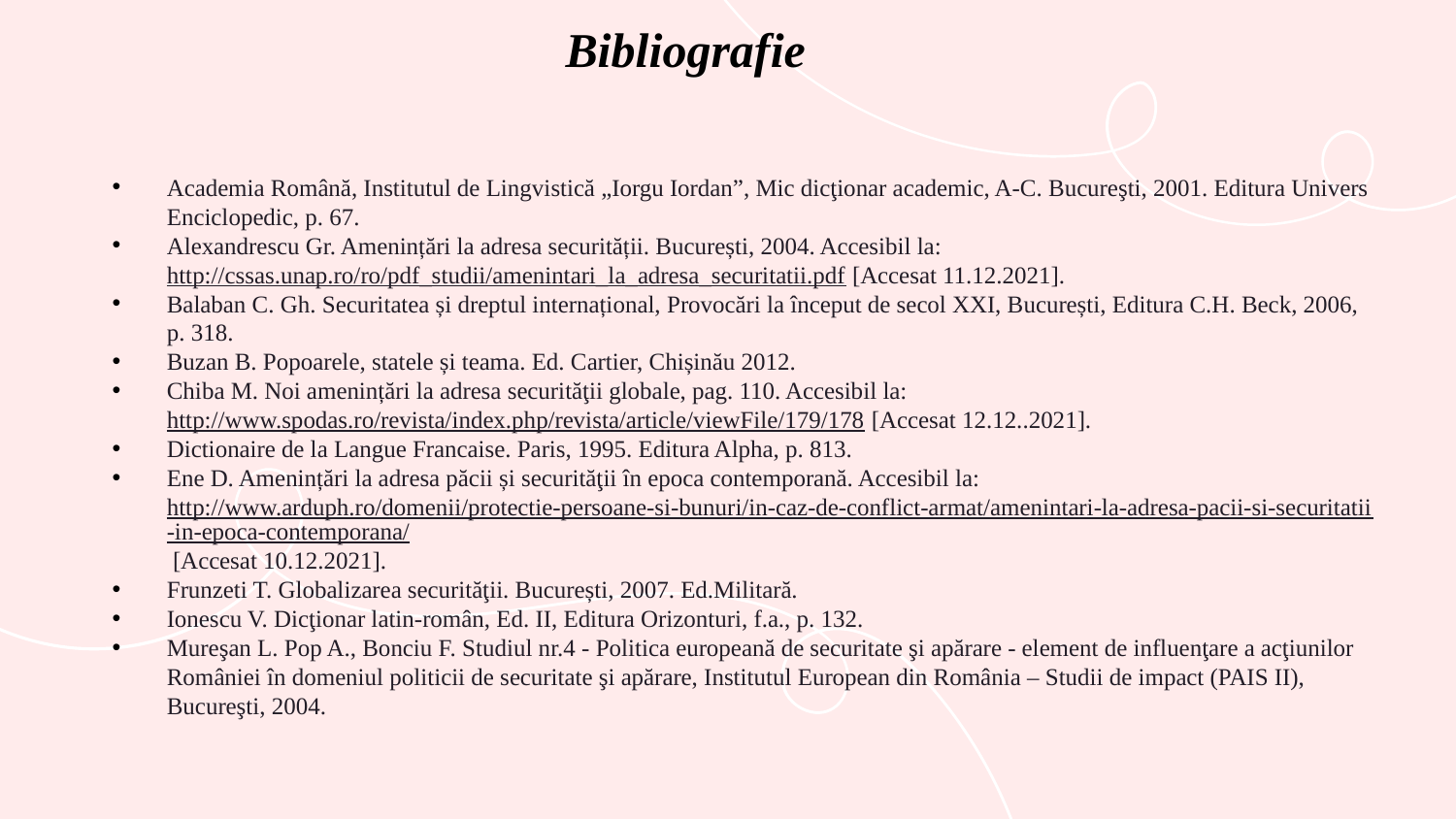

Bibliografie
Academia Română, Institutul de Lingvistică „Iorgu Iordan”, Mic dicţionar academic, A-C. Bucureşti, 2001. Editura Univers Enciclopedic, p. 67.
Alexandrescu Gr. Amenințări la adresa securității. București, 2004. Accesibil la: http://cssas.unap.ro/ro/pdf_studii/amenintari_la_adresa_securitatii.pdf [Accesat 11.12.2021].
Balaban C. Gh. Securitatea și dreptul internațional, Provocări la început de secol XXI, București, Editura C.H. Beck, 2006, p. 318.
Buzan B. Popoarele, statele și teama. Ed. Cartier, Chișinău 2012.
Chiba M. Noi amenințări la adresa securităţii globale, pag. 110. Accesibil la:  http://www.spodas.ro/revista/index.php/revista/article/viewFile/179/178 [Accesat 12.12..2021].
Dictionaire de la Langue Francaise. Paris, 1995. Editura Alpha, p. 813.
Ene D. Amenințări la adresa păcii și securităţii în epoca contemporană. Accesibil la: http://www.arduph.ro/domenii/protectie-persoane-si-bunuri/in-caz-de-conflict-armat/amenintari-la-adresa-pacii-si-securitatii-in-epoca-contemporana/ [Accesat 10.12.2021].
Frunzeti T. Globalizarea securităţii. București, 2007. Ed.Militară.
Ionescu V. Dicţionar latin-român, Ed. II, Editura Orizonturi, f.a., p. 132.
Mureşan L. Pop A., Bonciu F. Studiul nr.4 - Politica europeană de securitate şi apărare - element de influenţare a acţiunilor României în domeniul politicii de securitate şi apărare, Institutul European din România – Studii de impact (PAIS II), Bucureşti, 2004.